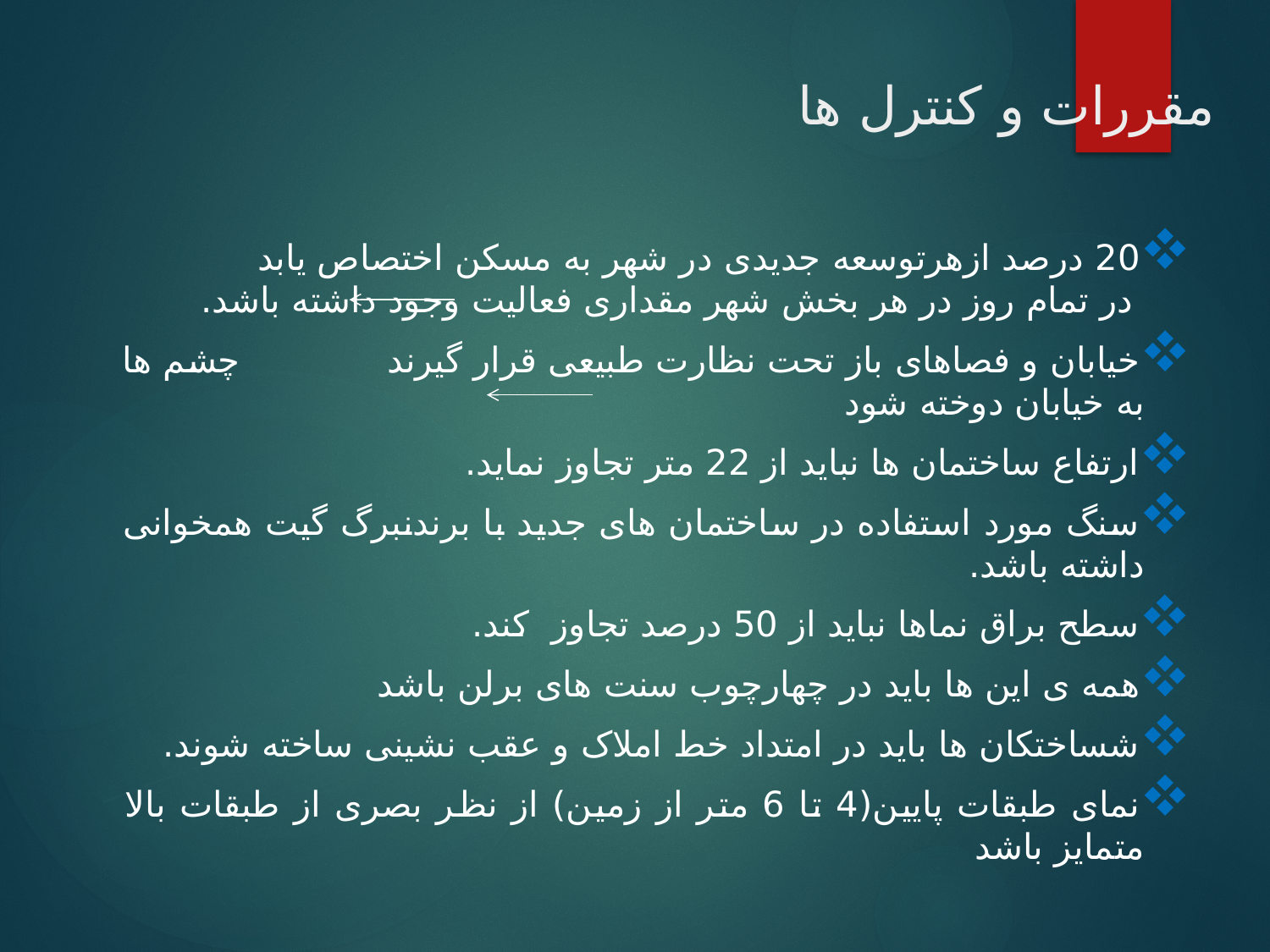

# مقررات و کنترل ها

20 درصد ازهرتوسعه جدیدی در شهر به مسکن اختصاص یابد              در تمام روز در هر بخش شهر مقداری فعالیت وجود داشته باشد.
خیابان و فصاهای باز تحت نظارت طبیعی قرار گیرند             چشم ها به خیابان دوخته شود
ارتفاع ساختمان ها نباید از 22 متر تجاوز نماید.
سنگ مورد استفاده در ساختمان های جدید با برندنبرگ گیت همخوانی داشته باشد.
سطح براق نماها نباید از 50 درصد تجاوز  کند.
همه ی این ها باید در چهارچوب سنت های برلن باشد
شساختکان ها باید در امتداد خط املاک و عقب نشینی ساخته شوند.
نمای طبقات پایین(4 تا 6 متر از زمین) از نظر بصری از طبقات بالا متمایز باشد